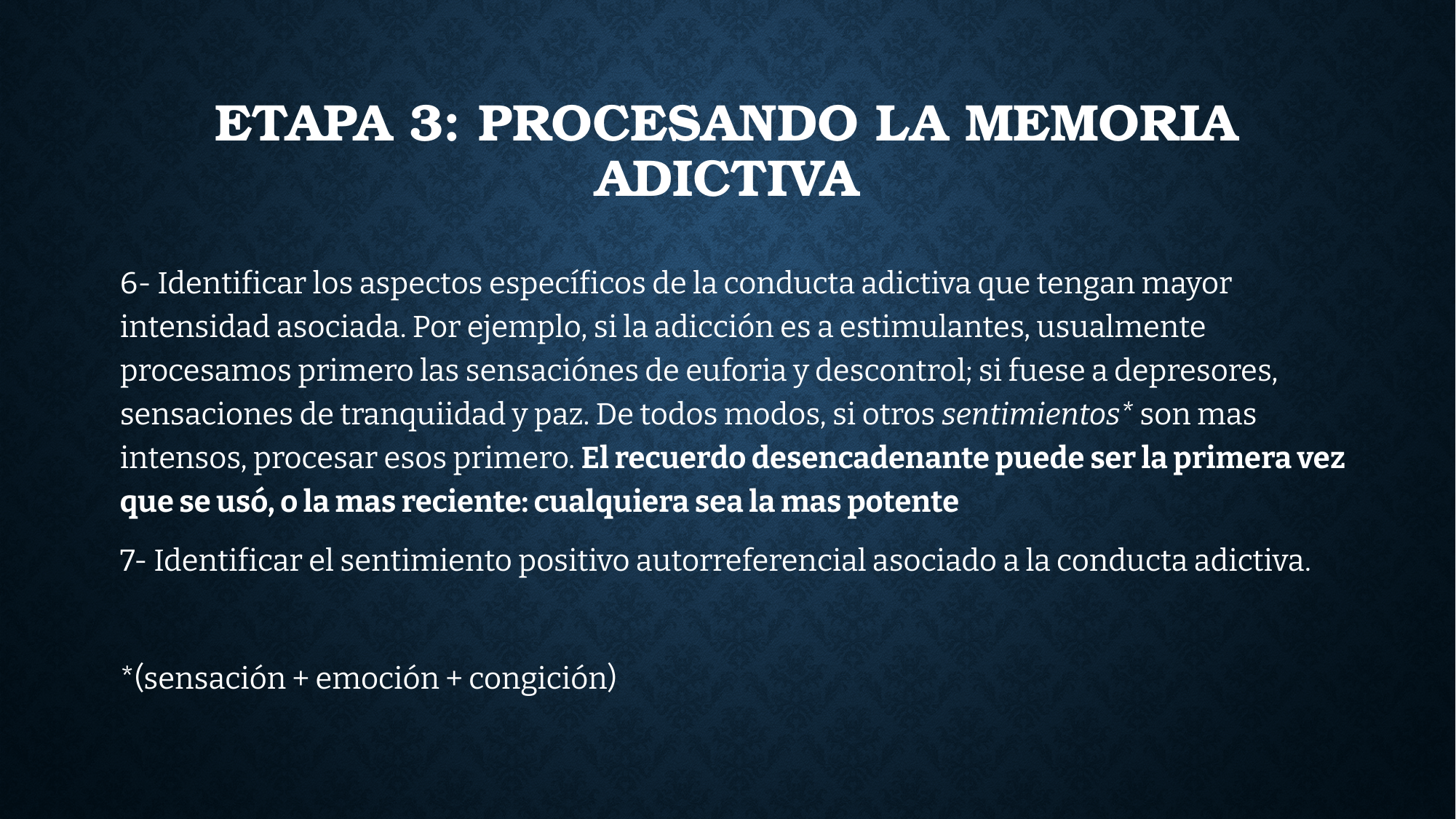

# Etapa 3: procesando la memoria adictiva
6- Identificar los aspectos específicos de la conducta adictiva que tengan mayor intensidad asociada. Por ejemplo, si la adicción es a estimulantes, usualmente procesamos primero las sensaciónes de euforia y descontrol; si fuese a depresores, sensaciones de tranquiidad y paz. De todos modos, si otros sentimientos* son mas intensos, procesar esos primero. El recuerdo desencadenante puede ser la primera vez que se usó, o la mas reciente: cualquiera sea la mas potente
7- Identificar el sentimiento positivo autorreferencial asociado a la conducta adictiva.

*(sensación + emoción + congición)